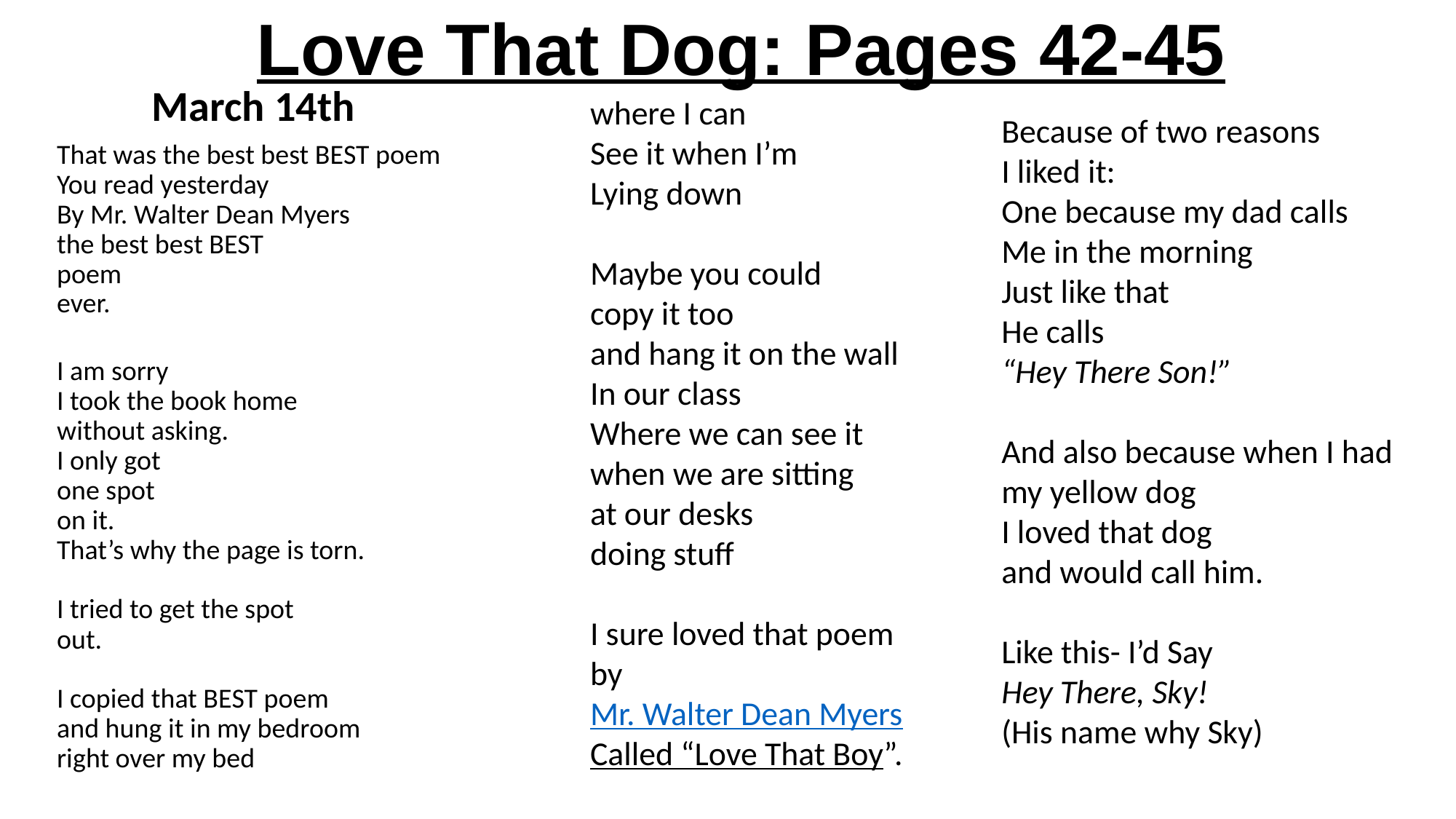

# Love That Dog: Pages 42-45
March 14th
where I can
See it when I’m
Lying down

Maybe you could
copy it too
and hang it on the wall
In our class
Where we can see it
when we are sitting
at our desks
doing stuff
I sure loved that poem by
Mr. Walter Dean Myers
Called “Love That Boy”.
Because of two reasons
I liked it:
One because my dad calls
Me in the morning
Just like that
He calls
“Hey There Son!”
And also because when I had my yellow dog
I loved that dog
and would call him.
Like this- I’d Say
Hey There, Sky!
(His name why Sky)
That was the best best BEST poem
You read yesterday
By Mr. Walter Dean Myers
the best best BEST
poem
ever.
I am sorry
I took the book home
without asking.
I only got
one spot
on it.
That’s why the page is torn.
I tried to get the spot
out.
I copied that BEST poem
and hung it in my bedroom
right over my bed